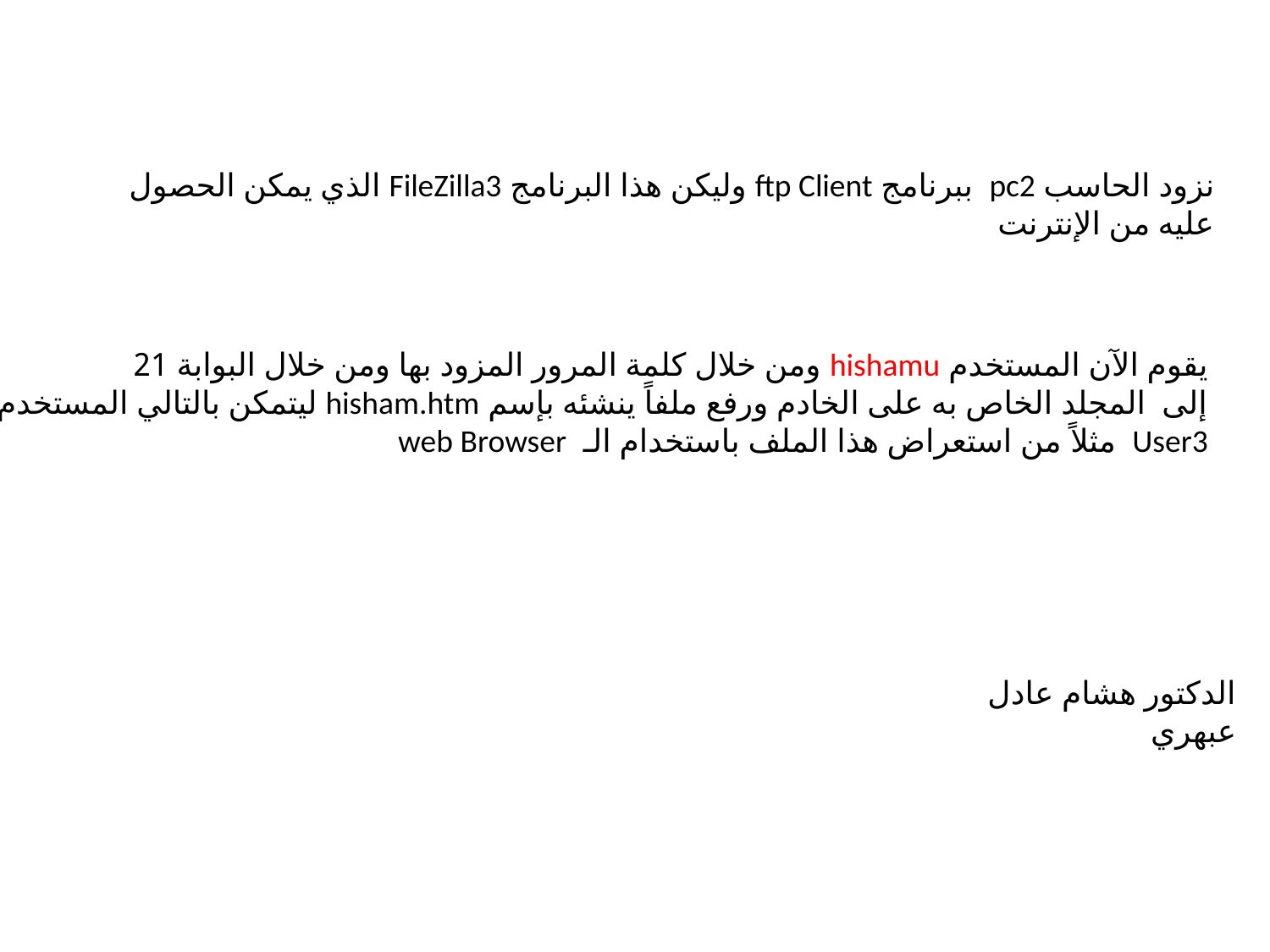

نزود الحاسب pc2  ببرنامج ftp Client وليكن هذا البرنامج FileZilla3 الذي يمكن الحصول
عليه من الإنترنت
يقوم الآن المستخدم hishamu ومن خلال كلمة المرور المزود بها ومن خلال البوابة 21
إلى  المجلد الخاص به على الخادم ورفع ملفاً ينشئه بإسم hisham.htm ليتمكن بالتالي المستخدم
User3  مثلاً من استعراض هذا الملف باستخدام الـ  web Browser
الدكتور هشام عادل عبهري